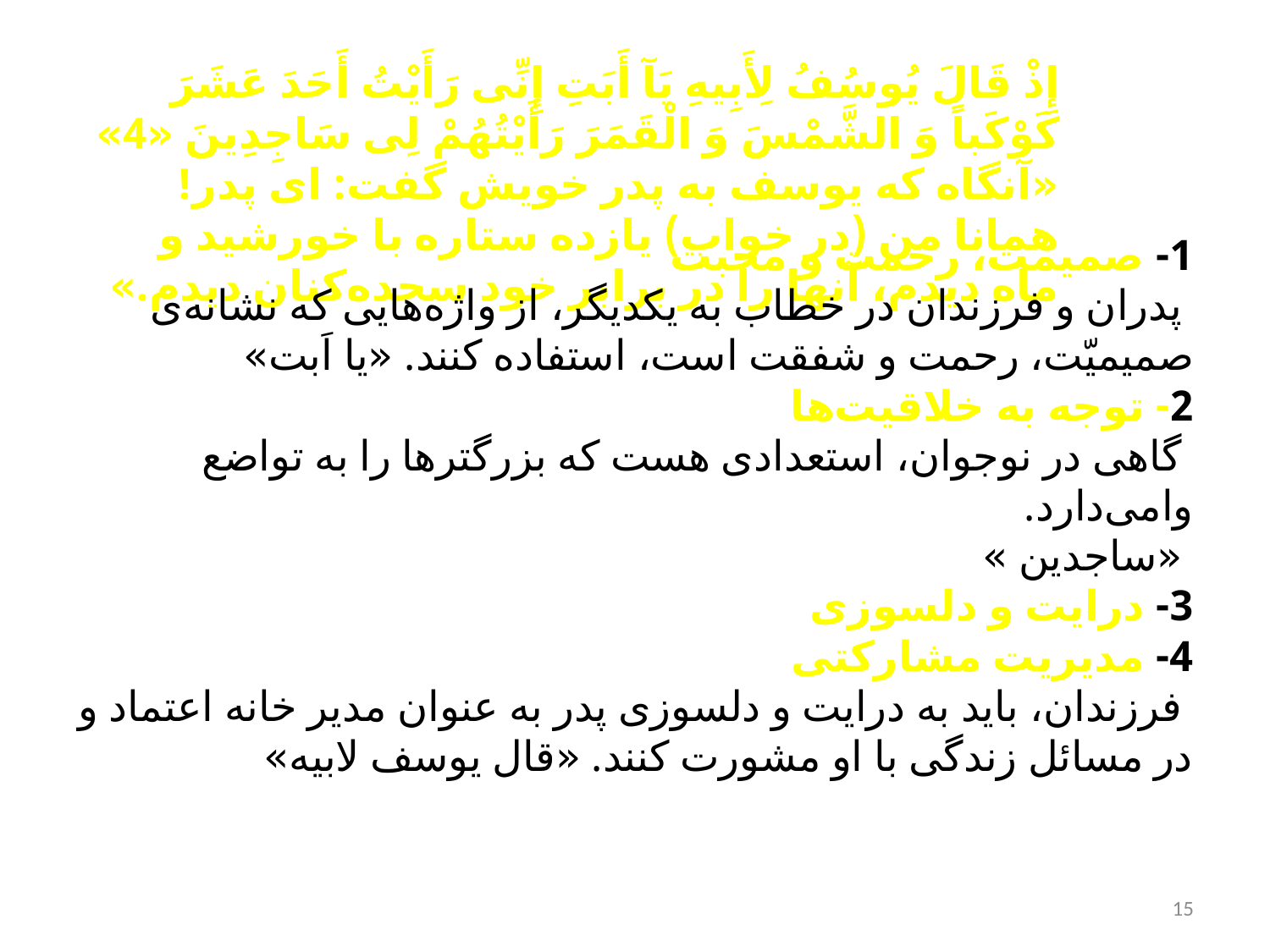

# إِذْ قَالَ یُوسُفُ لِأَبِیهِ یَآ أَبَتِ إِنِّی رَأَیْتُ أَحَدَ عَشَرَ كَوْكَباً وَ الشَّمْسَ وَ الْقَمَرَ رَأَیْتُهُمْ لِی سَاجِدِینَ «4» «آنگاه كه یوسف به پدر خویش گفت: ای پدر! همانا من (در خواب) یازده ستاره با خورشید و ماه دیدم، آنها را در برابر خود سجده‌كنان دیدم.»
1- صمیمت، رحمت و محبت
 پدران و فرزندان در خطاب به یكدیگر، از واژه‌هایی كه نشانه‌ی صمیمیّت، رحمت و شفقت است، استفاده كنند. «یا اَبت»
2- توجه به خلاقیت‌ها
 گاهی در نوجوان، استعدادی هست كه بزرگترها را به تواضع وامی‌دارد.
 «ساجدین »
3- درایت و دلسوزی
4- مدیریت مشارکتی
 فرزندان، باید به درایت و دلسوزی پدر به عنوان مدیر خانه اعتماد و در مسائل زندگی با او مشورت كنند. «قال یوسف لابیه»
15